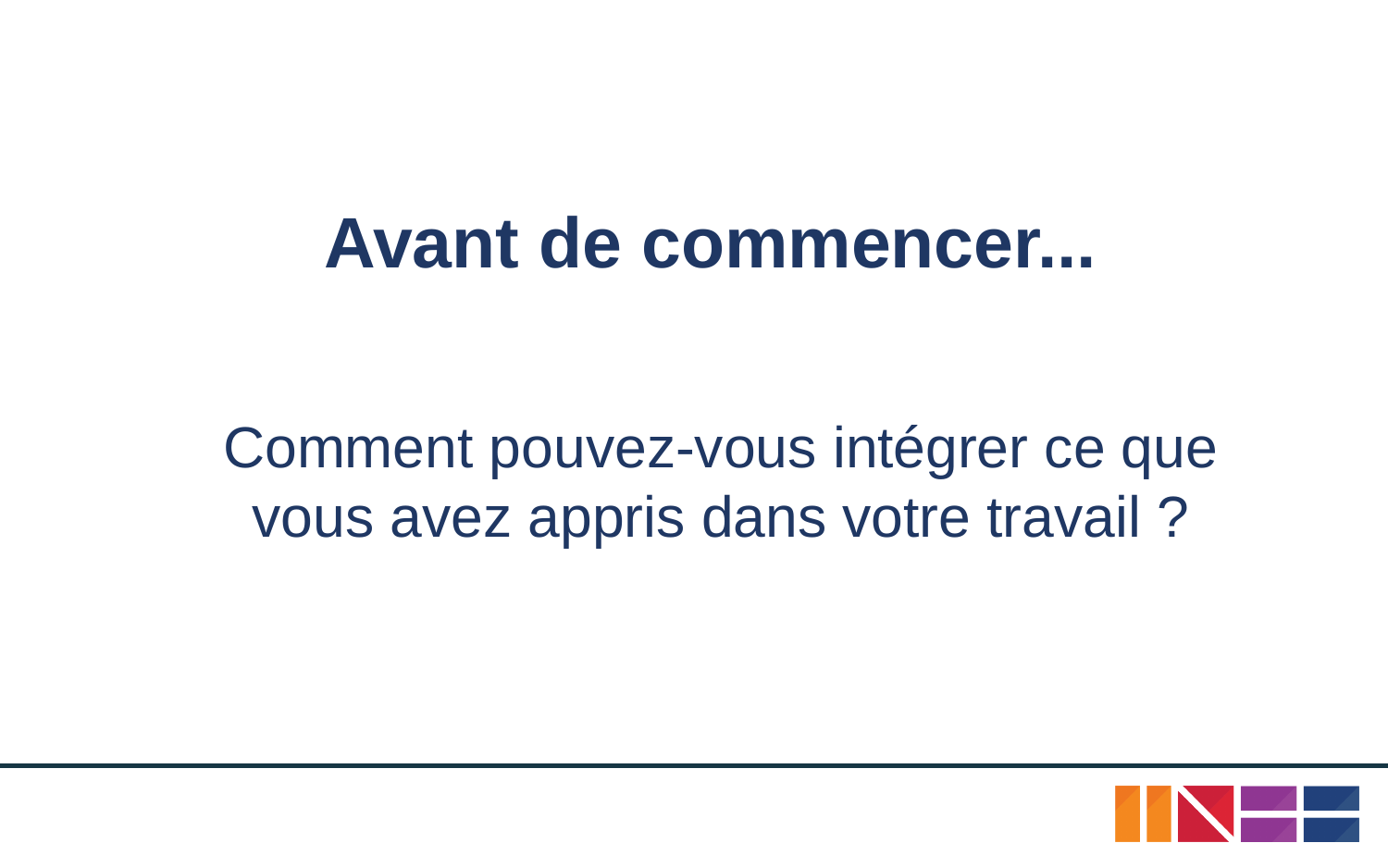

Avant de commencer...

Comment pouvez-vous intégrer ce que vous avez appris dans votre travail ?